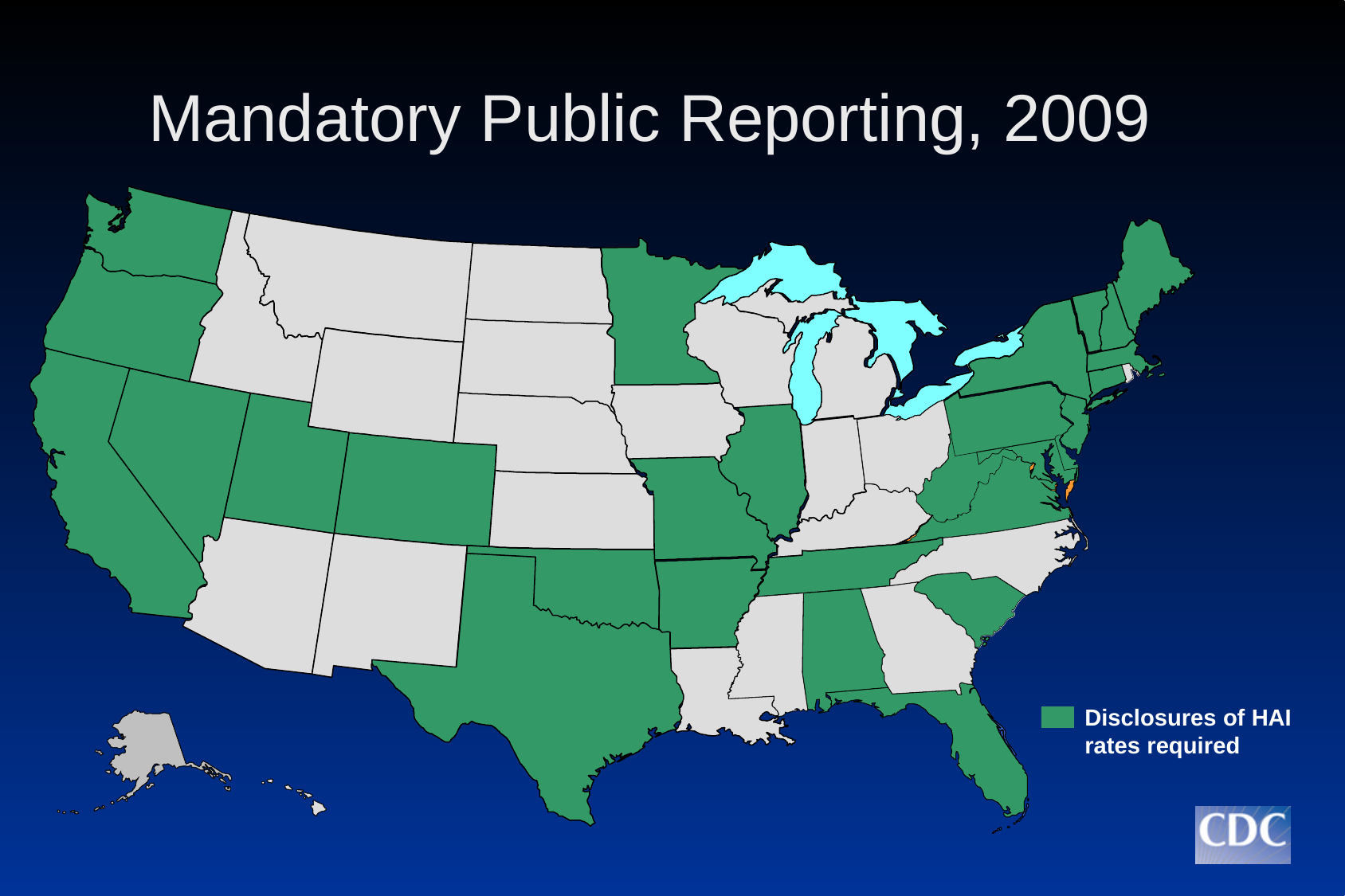

# Mandatory Public Reporting, 2009

DC*

Disclosures of HAI rates required